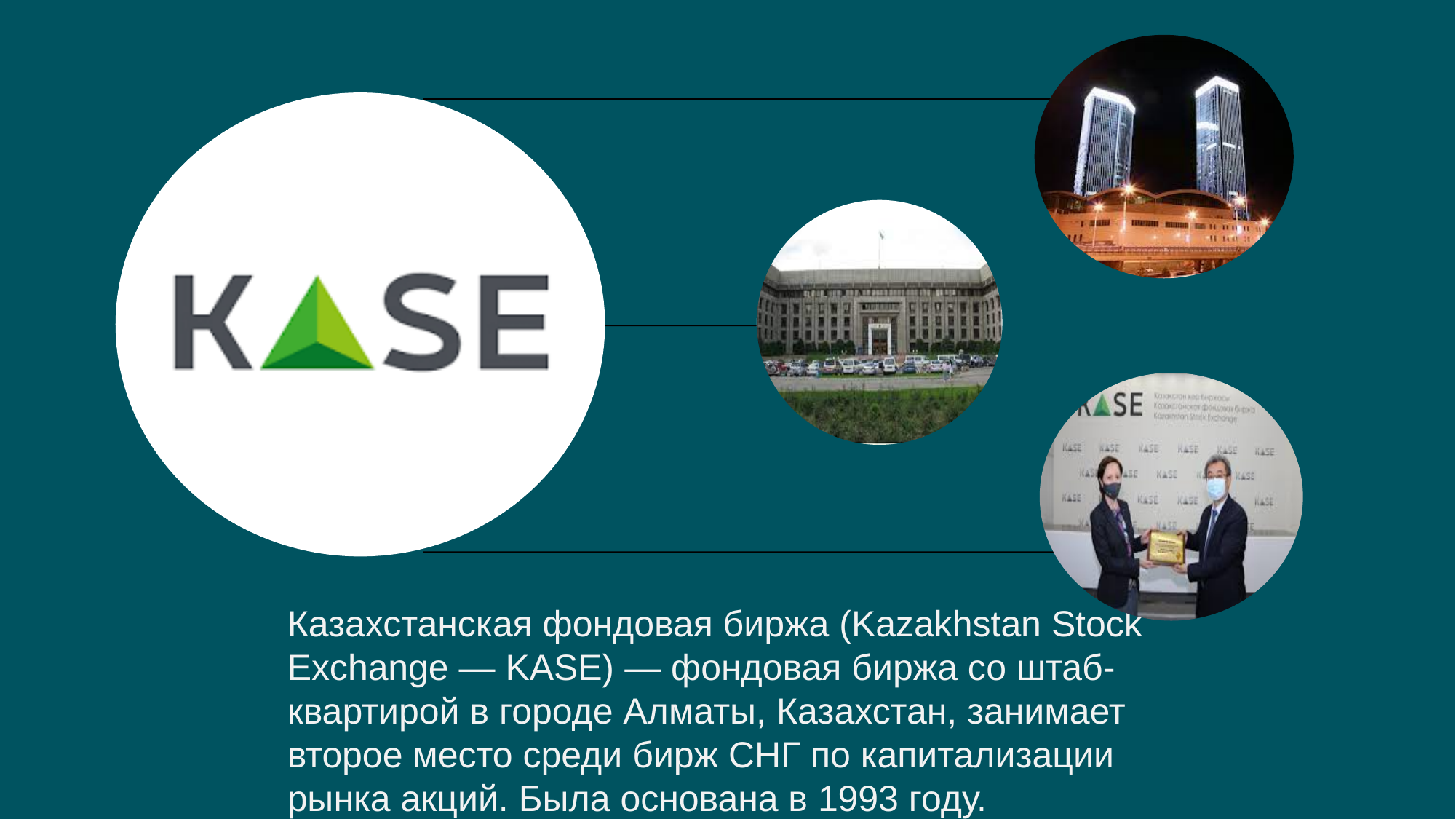

Казахстанская фондовая биржа (Kazakhstan Stock Exchange — KASE) — фондовая биржа со штаб-квартирой в городе Алматы, Казахстан, занимает второе место среди бирж СНГ по капитализации рынка акций. Была основана в 1993 году.